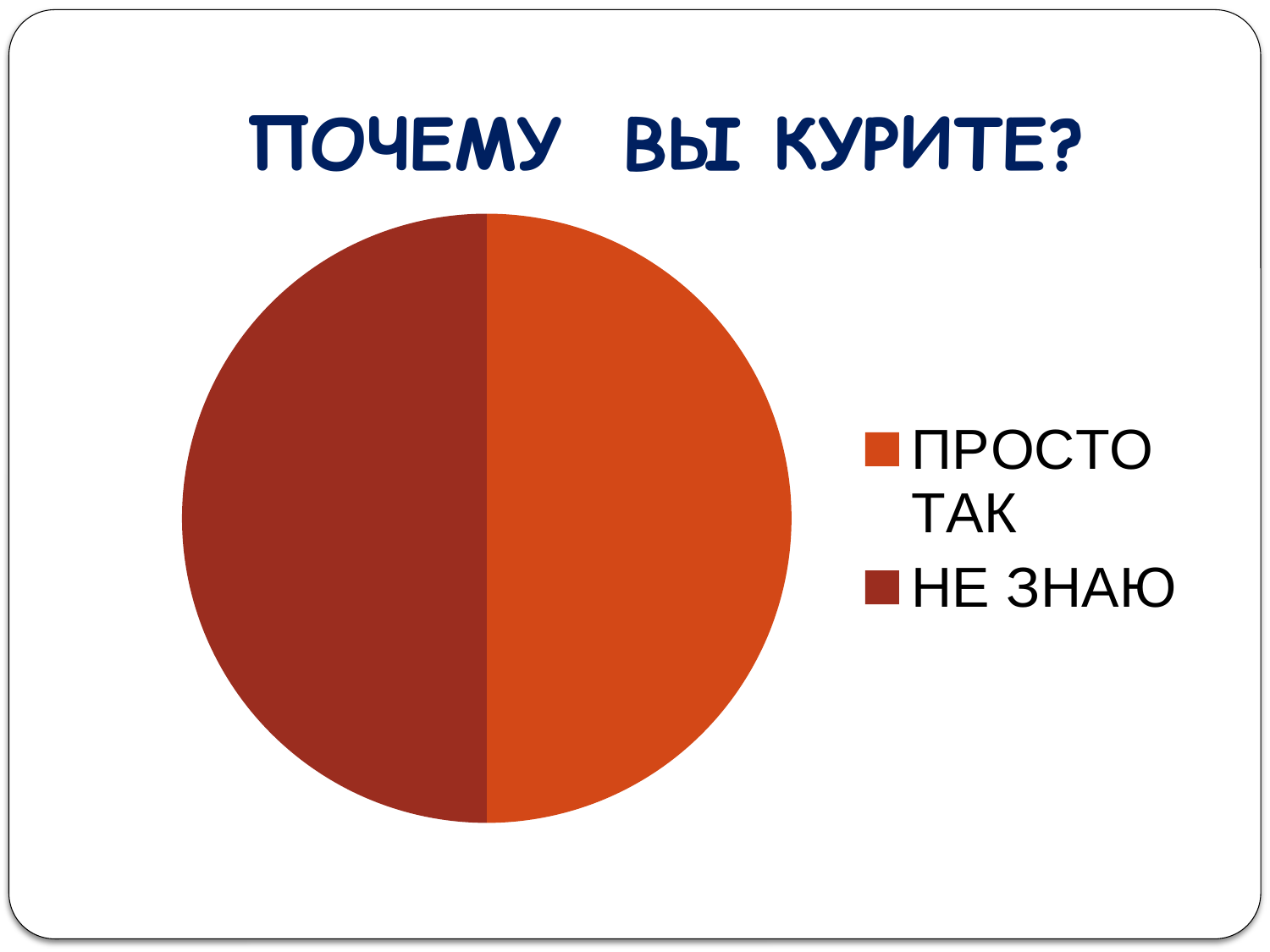

# ПОЧЕМУ  ВЫ КУРИТЕ?

### Chart

| Category | Продажи |
|---|---|
| ПРОСТО ТАК | 3.0 |
| НЕ ЗНАЮ | 3.0 |